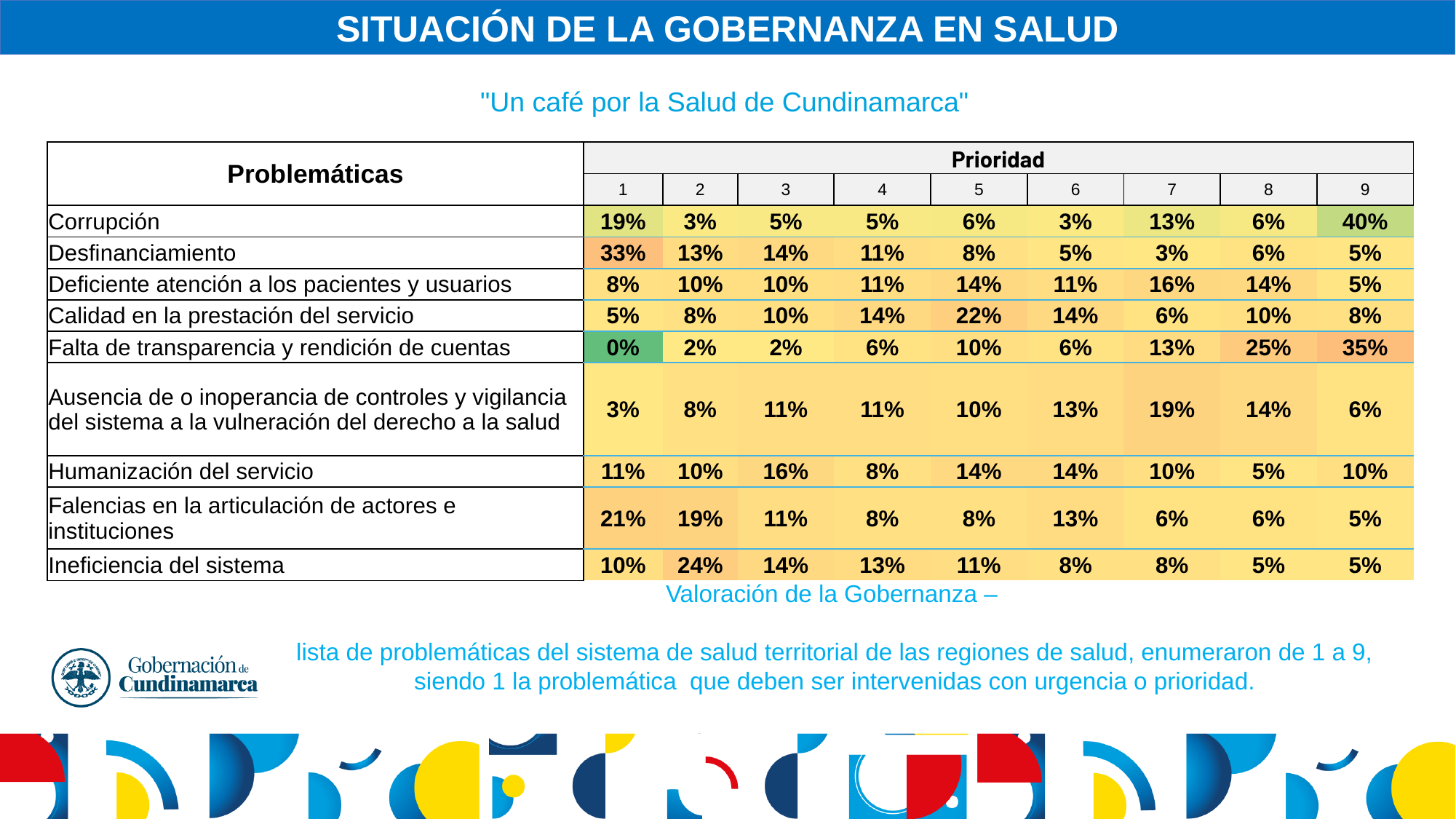

SITUACIÓN DE LA GOBERNANZA EN SALUD
"Un café por la Salud de Cundinamarca"
| Problemáticas | Prioridad |  |  |  |  |  |  |  |  |
| --- | --- | --- | --- | --- | --- | --- | --- | --- | --- |
|  | 1 | 2 | 3 | 4 | 5 | 6 | 7 | 8 | 9 |
| Corrupción | 19% | 3% | 5% | 5% | 6% | 3% | 13% | 6% | 40% |
| Desfinanciamiento | 33% | 13% | 14% | 11% | 8% | 5% | 3% | 6% | 5% |
| Deficiente atención a los pacientes y usuarios | 8% | 10% | 10% | 11% | 14% | 11% | 16% | 14% | 5% |
| Calidad en la prestación del servicio | 5% | 8% | 10% | 14% | 22% | 14% | 6% | 10% | 8% |
| Falta de transparencia y rendición de cuentas | 0% | 2% | 2% | 6% | 10% | 6% | 13% | 25% | 35% |
| Ausencia de o inoperancia de controles y vigilancia del sistema a la vulneración del derecho a la salud | 3% | 8% | 11% | 11% | 10% | 13% | 19% | 14% | 6% |
| Humanización del servicio | 11% | 10% | 16% | 8% | 14% | 14% | 10% | 5% | 10% |
| Falencias en la articulación de actores e instituciones | 21% | 19% | 11% | 8% | 8% | 13% | 6% | 6% | 5% |
| Ineficiencia del sistema | 10% | 24% | 14% | 13% | 11% | 8% | 8% | 5% | 5% |
Valoración de la Gobernanza –

lista de problemáticas del sistema de salud territorial de las regiones de salud, enumeraron de 1 a 9, siendo 1 la problemática  que deben ser intervenidas con urgencia o prioridad.